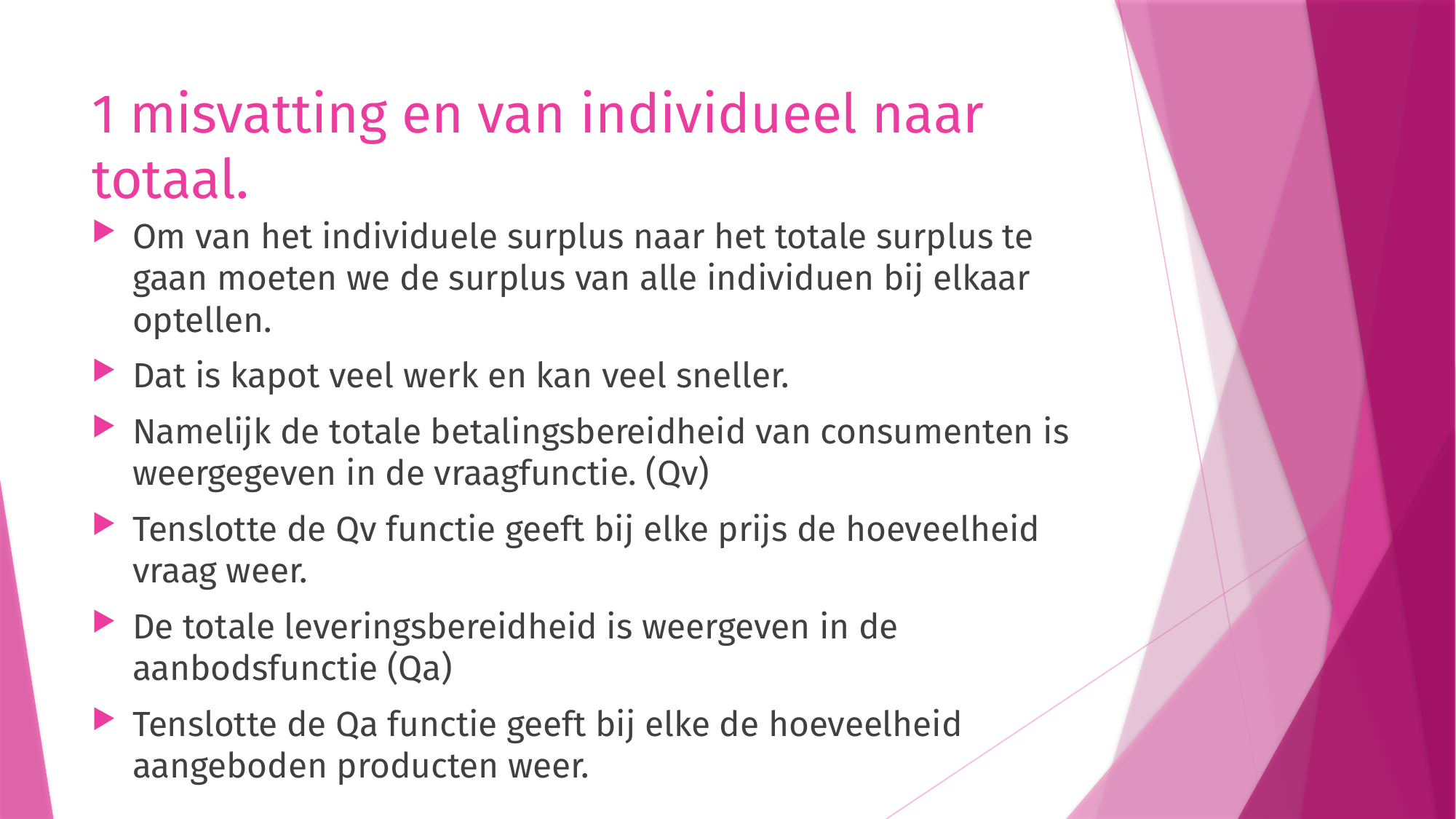

# 1 misvatting en van individueel naar totaal.
Om van het individuele surplus naar het totale surplus te gaan moeten we de surplus van alle individuen bij elkaar optellen.
Dat is kapot veel werk en kan veel sneller.
Namelijk de totale betalingsbereidheid van consumenten is weergegeven in de vraagfunctie. (Qv)
Tenslotte de Qv functie geeft bij elke prijs de hoeveelheid vraag weer.
De totale leveringsbereidheid is weergeven in de aanbodsfunctie (Qa)
Tenslotte de Qa functie geeft bij elke de hoeveelheid aangeboden producten weer.